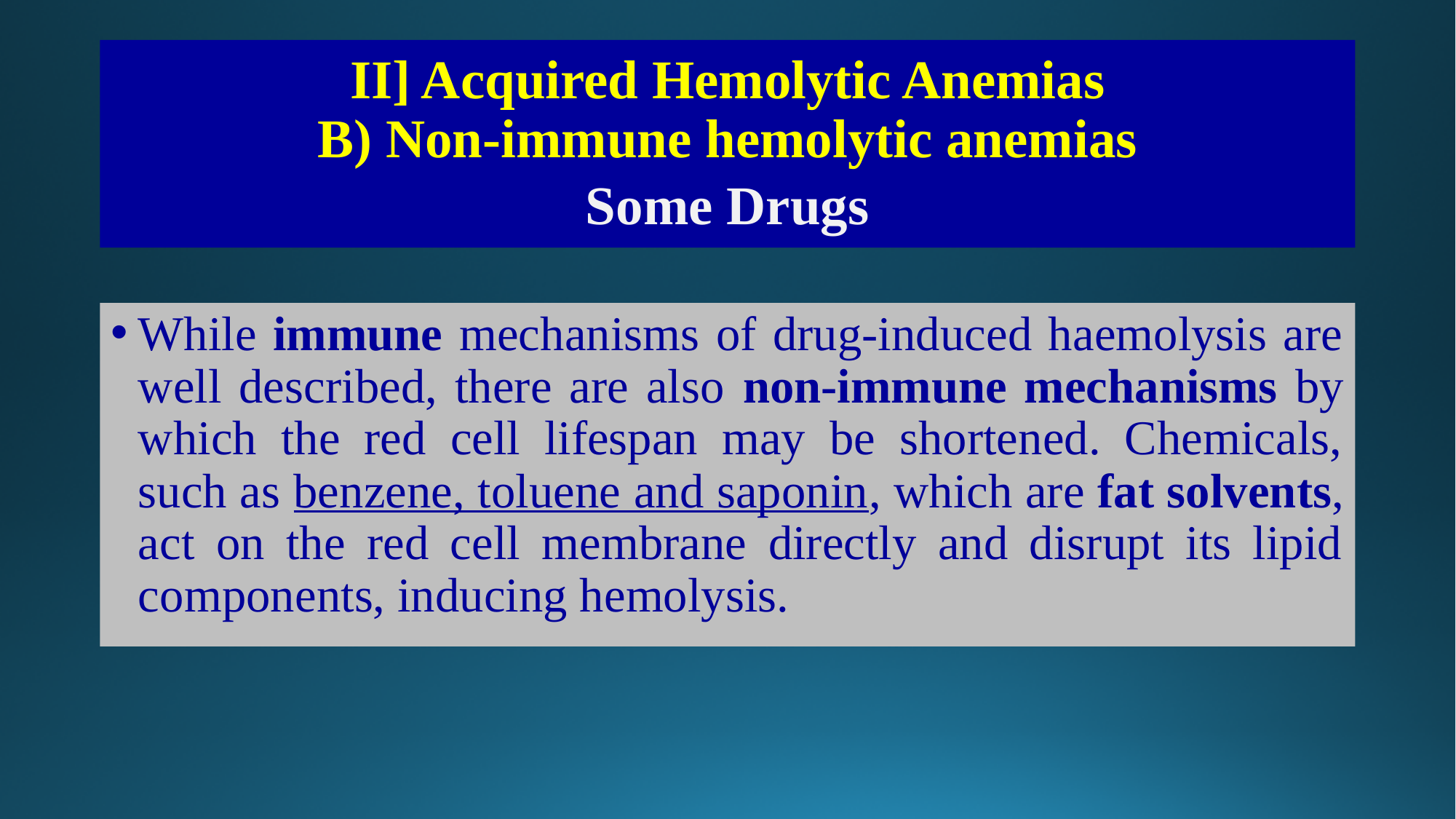

II] Acquired Hemolytic Anemias
B) Non-immune hemolytic anemias
Some Drugs
While immune mechanisms of drug-induced haemolysis are well described, there are also non-immune mechanisms by which the red cell lifespan may be shortened. Chemicals, such as benzene, toluene and saponin, which are fat solvents, act on the red cell membrane directly and disrupt its lipid components, inducing hemolysis.